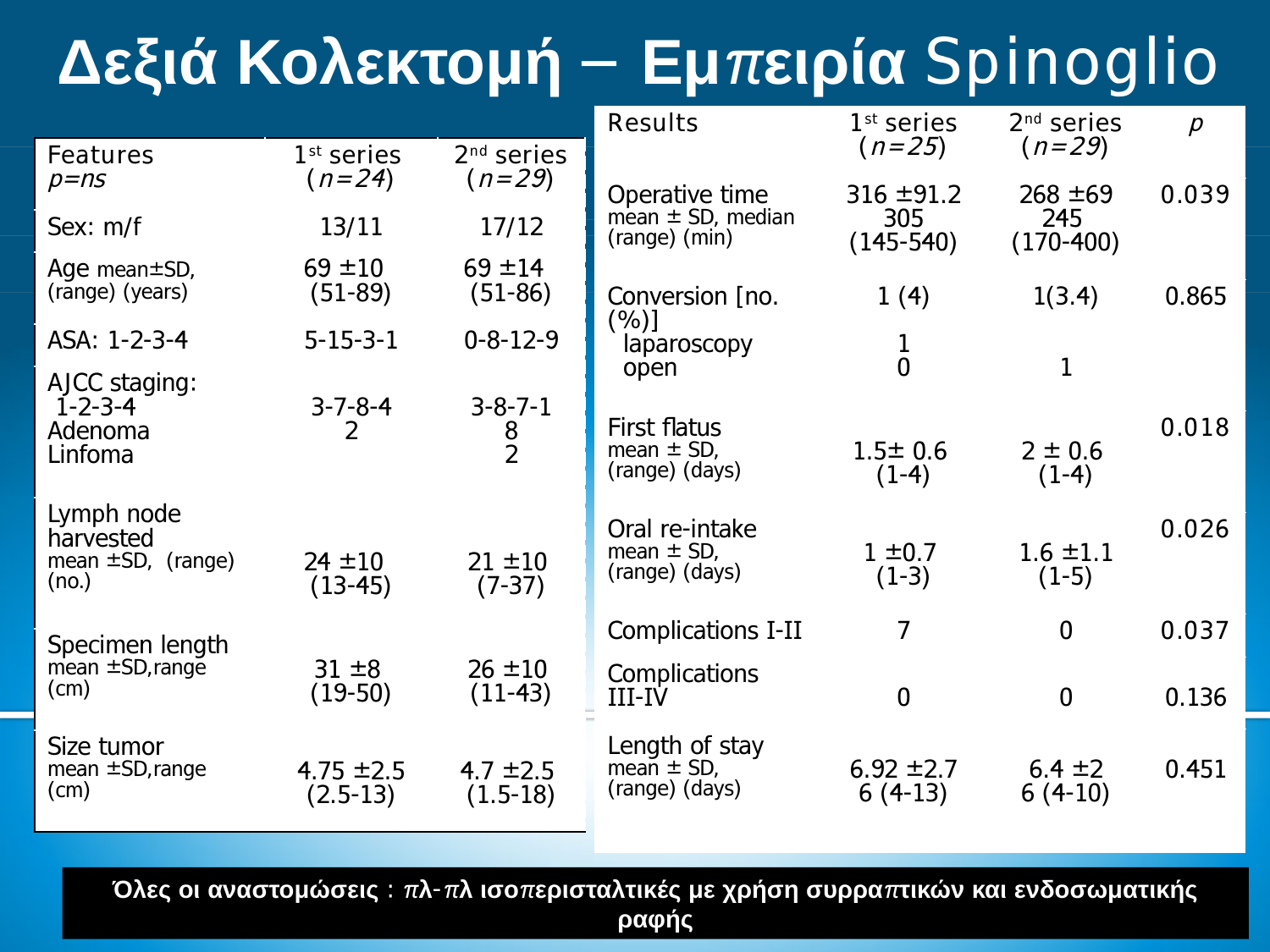

Δεξιά Κολεκτομή – Εμπειρία Spinoglio
| Results | 1st series (n=25) | 2nd series (n=29) | p |
| --- | --- | --- | --- |
| Operative time mean ± SD, median (range) (min) | 316 ±91.2 305 (145-540) | 268 ±69 245 (170-400) | 0.039 |
| Conversion [no. (%)] laparoscopy open | 1 (4) 1 0 | 1(3.4) 1 | 0.865 |
| First flatus mean ± SD, (range) (days) | 1.5± 0.6 (1-4) | 2 ± 0.6 (1-4) | 0.018 |
| Oral re-intake mean ± SD, (range) (days) | 1 ±0.7 (1-3) | 1.6 ±1.1 (1-5) | 0.026 |
| Complications I-II | 7 | 0 | 0.037 |
| Complications III-IV | 0 | 0 | 0.136 |
| Length of stay mean ± SD, (range) (days) | 6.92 ±2.7 6 (4-13) | 6.4 ±2 6 (4-10) | 0.451 |
| Features p=ns | 1st series (n=24) | 2nd series (n=29) |
| --- | --- | --- |
| Sex: m/f | 13/11 | 17/12 |
| Age mean±SD, (range) (years) | 69 ±10 (51-89) | 69 ±14 (51-86) |
| ASA: 1-2-3-4 | 5-15-3-1 | 0-8-12-9 |
| AJCC staging: 1-2-3-4 Adenoma Linfoma | 3-7-8-4 2 | 3-8-7-1 8 2 |
| Lymph node harvested mean ±SD, (range) (no.) | 24 ±10 (13-45) | 21 ±10 (7-37) |
| Specimen length mean ±SD,range (cm) | 31 ±8 (19-50) | 26 ±10 (11-43) |
| Size tumor mean ±SD,range (cm) | 4.75 ±2.5 (2.5-13) | 4.7 ±2.5 (1.5-18) |

Όλες οι αναστομώσεις : πλ-πλ ισοπερισταλτικές με χρήση συρραπτικών και ενδοσωματικής ραφής